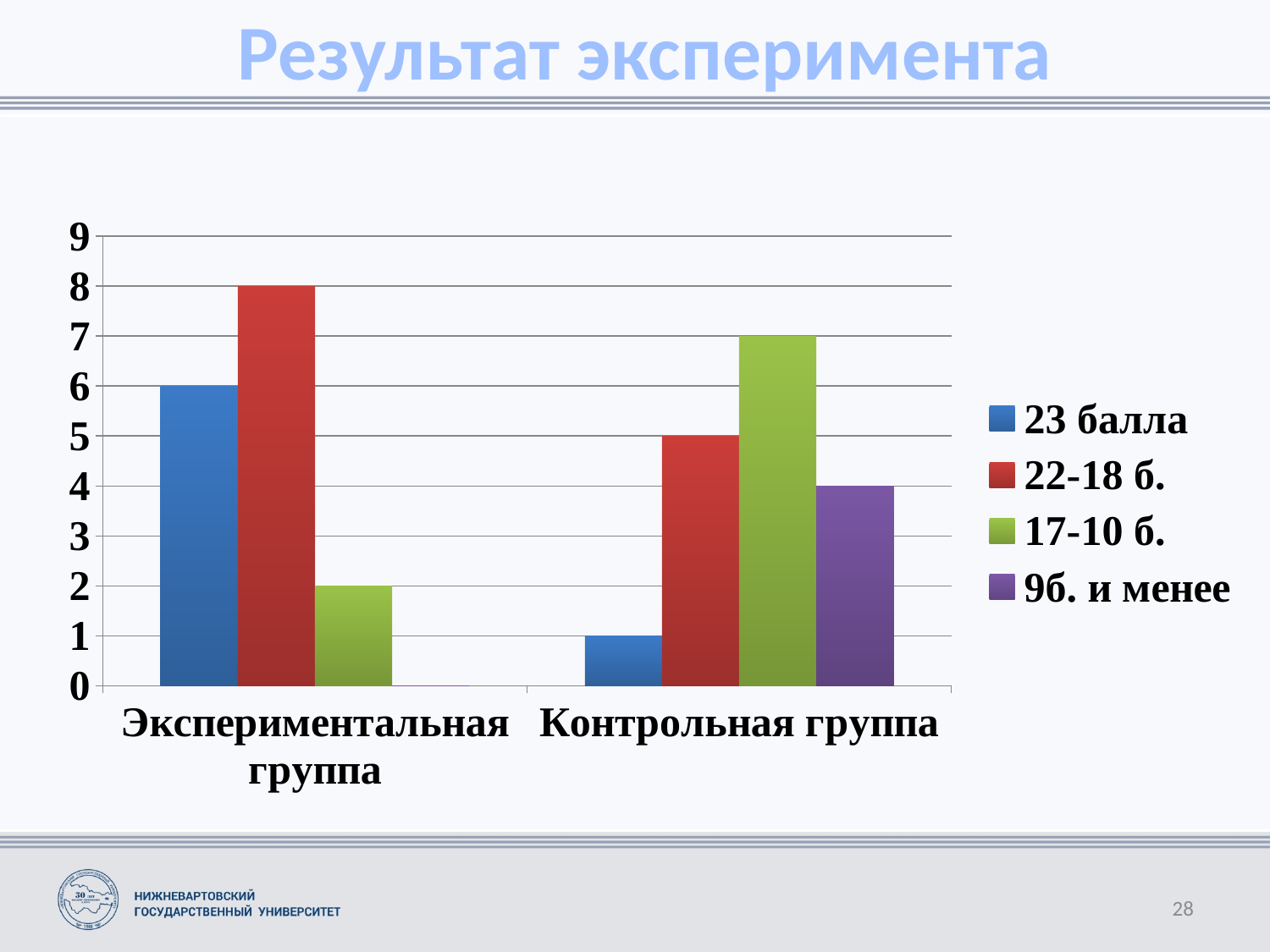

Результат эксперимента

### Chart

| Category | 23 балла | 22-18 б. | 17-10 б. | 9б. и менее |
|---|---|---|---|---|
| Экспериментальная группа | 6.0 | 8.0 | 2.0 | 0.0 |
| Контрольная группа | 1.0 | 5.0 | 7.0 | 4.0 |
28